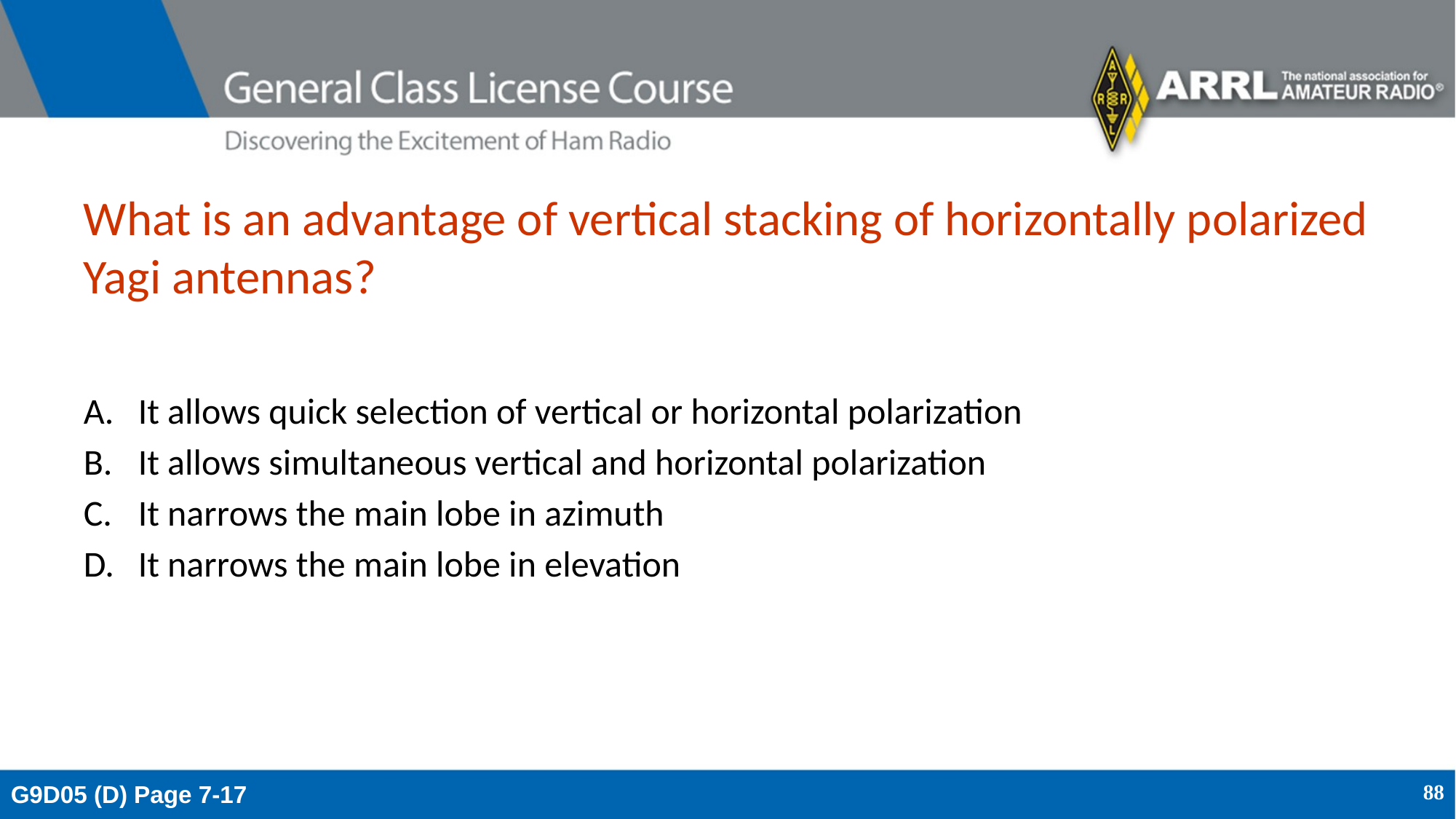

# What is an advantage of vertical stacking of horizontally polarized Yagi antennas?
It allows quick selection of vertical or horizontal polarization
It allows simultaneous vertical and horizontal polarization
It narrows the main lobe in azimuth
It narrows the main lobe in elevation
G9D05 (D) Page 7-17
88